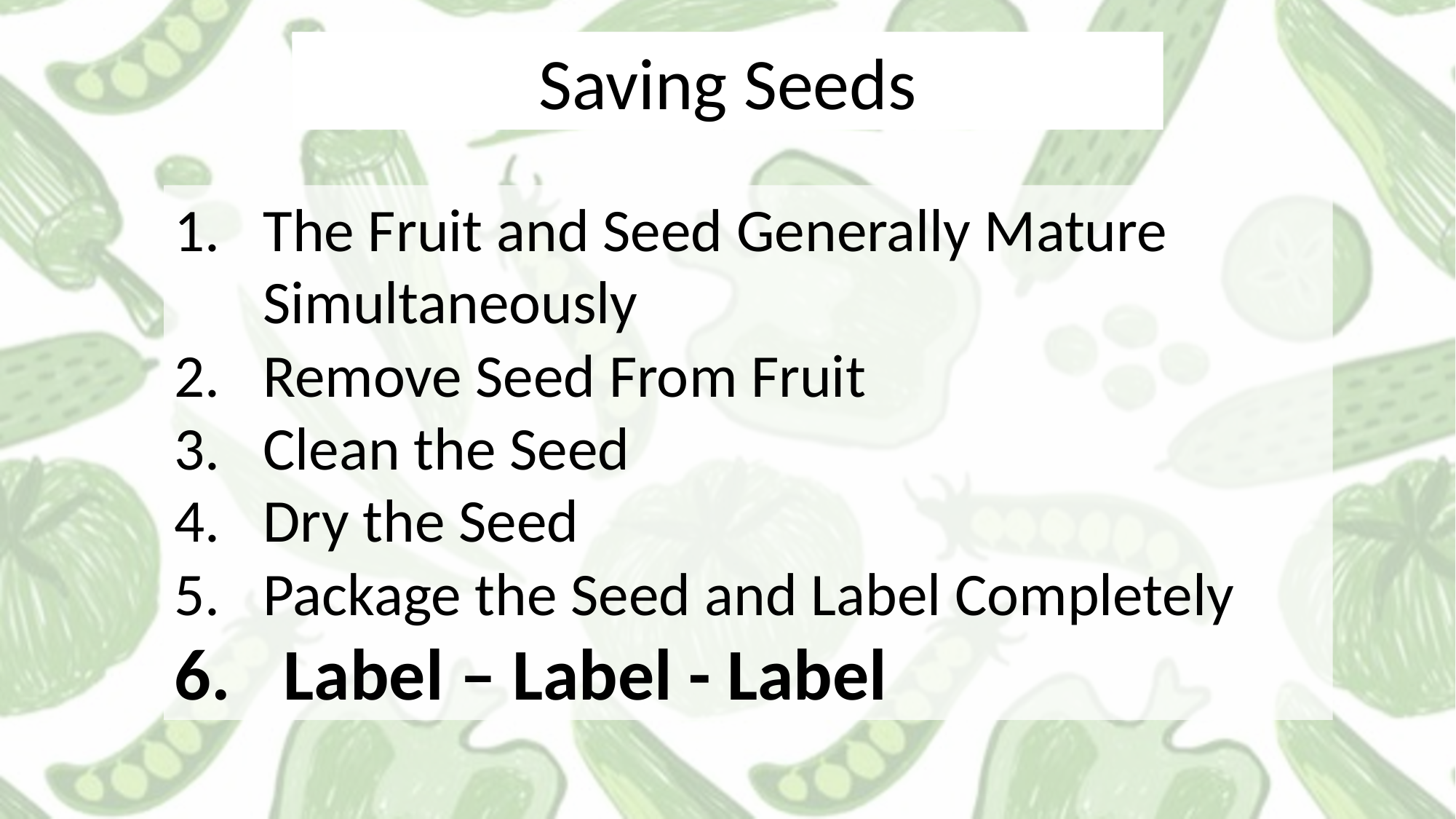

Saving Seeds
The Fruit and Seed Generally Mature Simultaneously
Remove Seed From Fruit
Clean the Seed
Dry the Seed
Package the Seed and Label Completely
Label – Label - Label